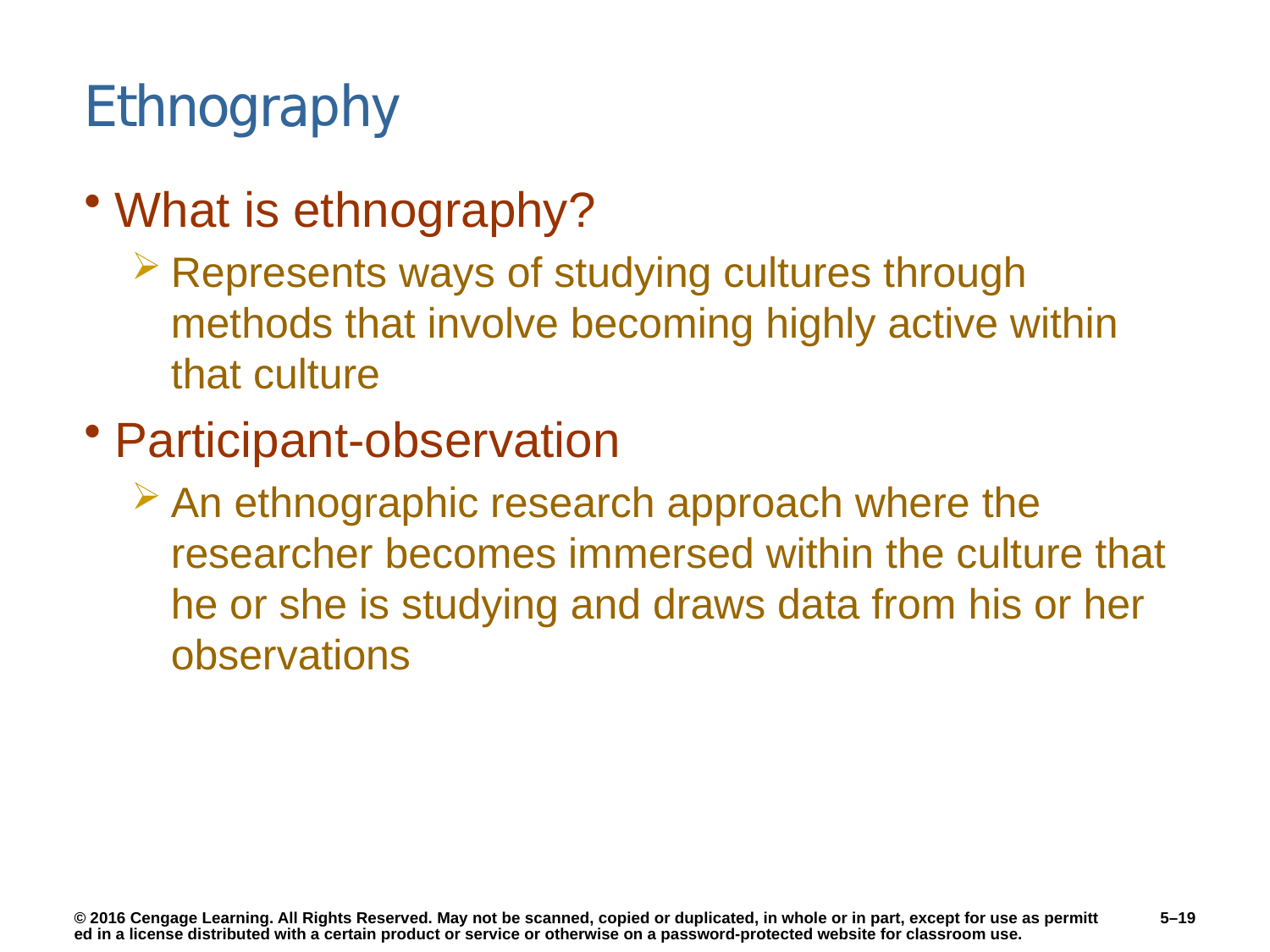

# Ethnography
What is ethnography?
Represents ways of studying cultures through methods that involve becoming highly active within that culture
Participant-observation
An ethnographic research approach where the researcher becomes immersed within the culture that he or she is studying and draws data from his or her observations
5–19
© 2016 Cengage Learning. All Rights Reserved. May not be scanned, copied or duplicated, in whole or in part, except for use as permitted in a license distributed with a certain product or service or otherwise on a password-protected website for classroom use.